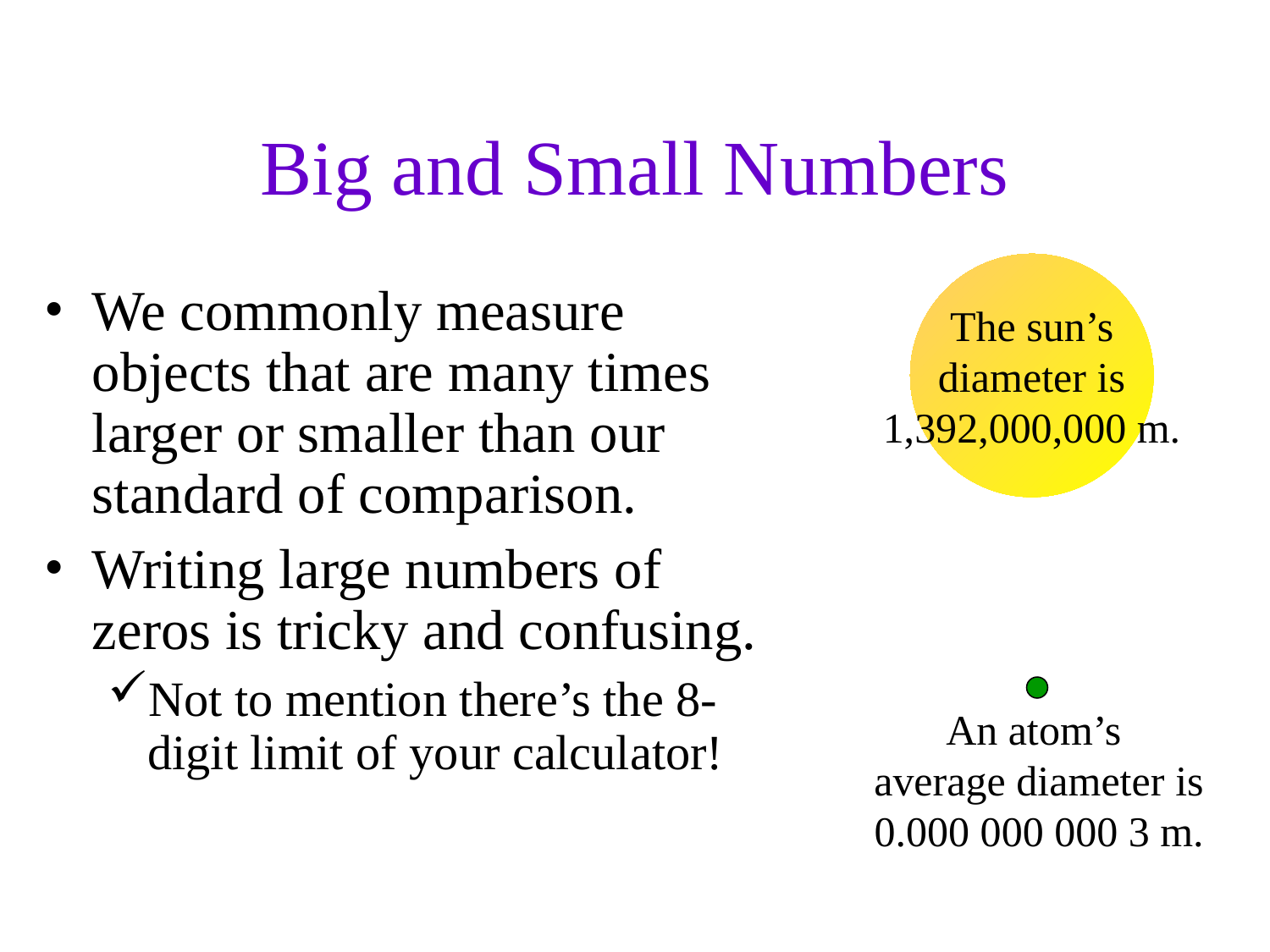

Big and Small Numbers
The sun’s
diameter is
1,392,000,000 m.
We commonly measure objects that are many times larger or smaller than our standard of comparison.
Writing large numbers of zeros is tricky and confusing.
Not to mention there’s the 8-digit limit of your calculator!

An atom’s
average diameter is
0.000 000 000 3 m.